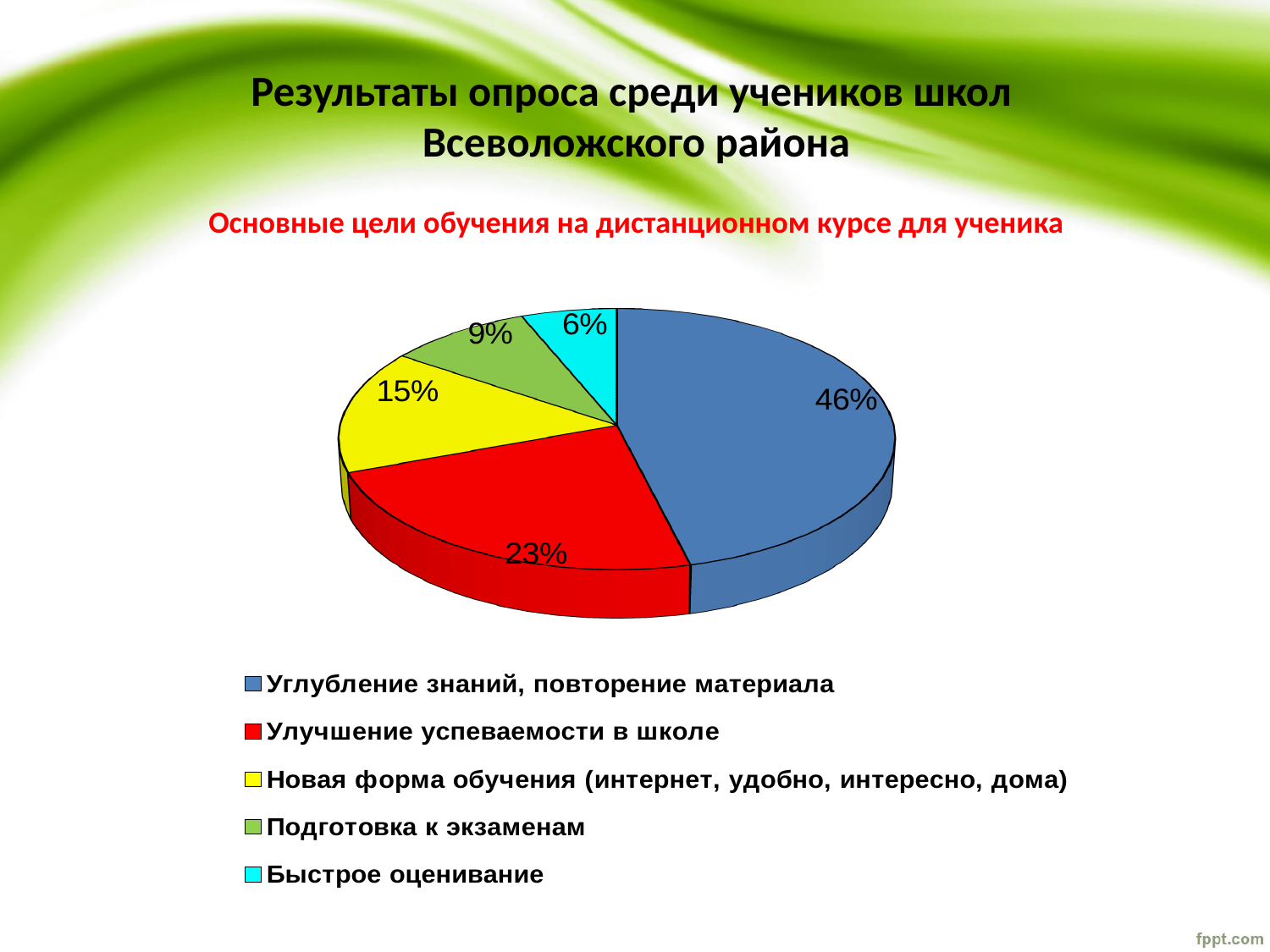

# Результаты опроса среди учеников школ Всеволожского района Основные цели обучения на дистанционном курсе для ученика

[unsupported chart]